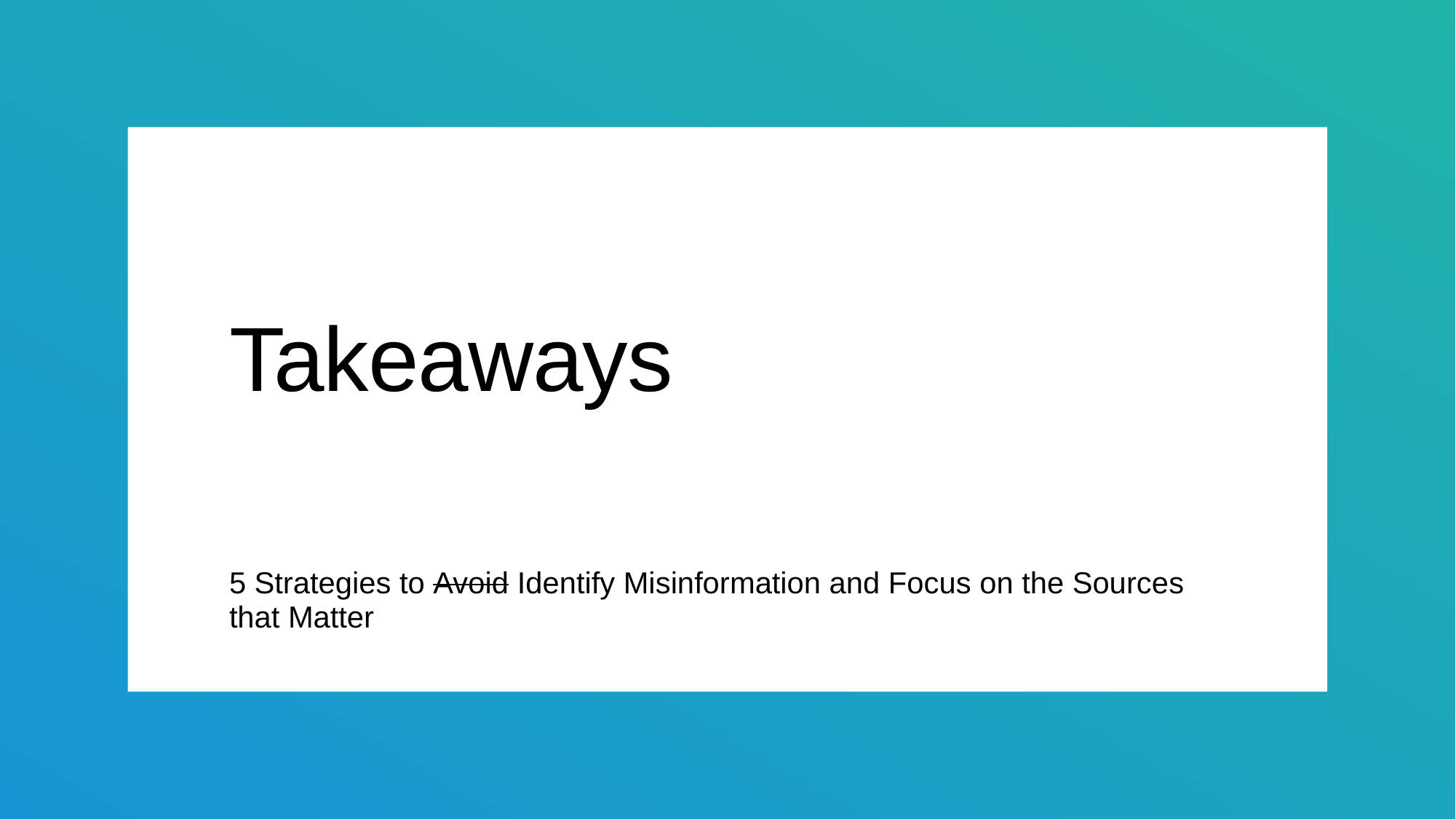

# Takeaways
5 Strategies to Avoid Identify Misinformation and Focus on the Sources that Matter